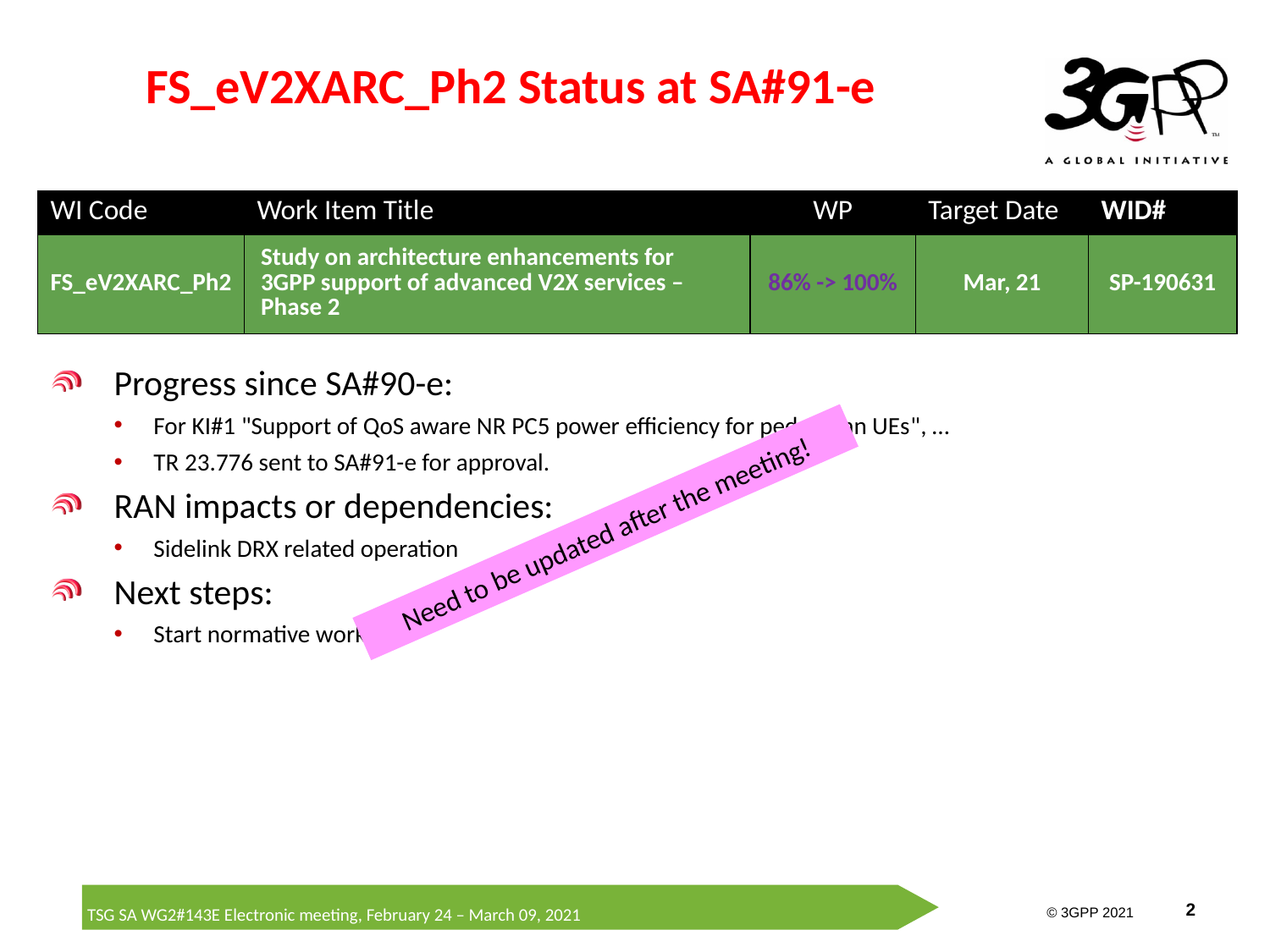

# FS_eV2XARC_Ph2 Status at SA#91-e
| WI Code | Work Item Title | WP | Target Date | WID# |
| --- | --- | --- | --- | --- |
| FS\_eV2XARC\_Ph2 | Study on architecture enhancements for 3GPP support of advanced V2X services – Phase 2 | 86% -> 100% | Mar, 21 | SP-190631 |
Progress since SA#90-e:
For KI#1 "Support of QoS aware NR PC5 power efficiency for pedestrian UEs", …
TR 23.776 sent to SA#91-e for approval.
RAN impacts or dependencies:
Sidelink DRX related operation
Next steps:
Start normative work.

Need to be updated after the meeting!